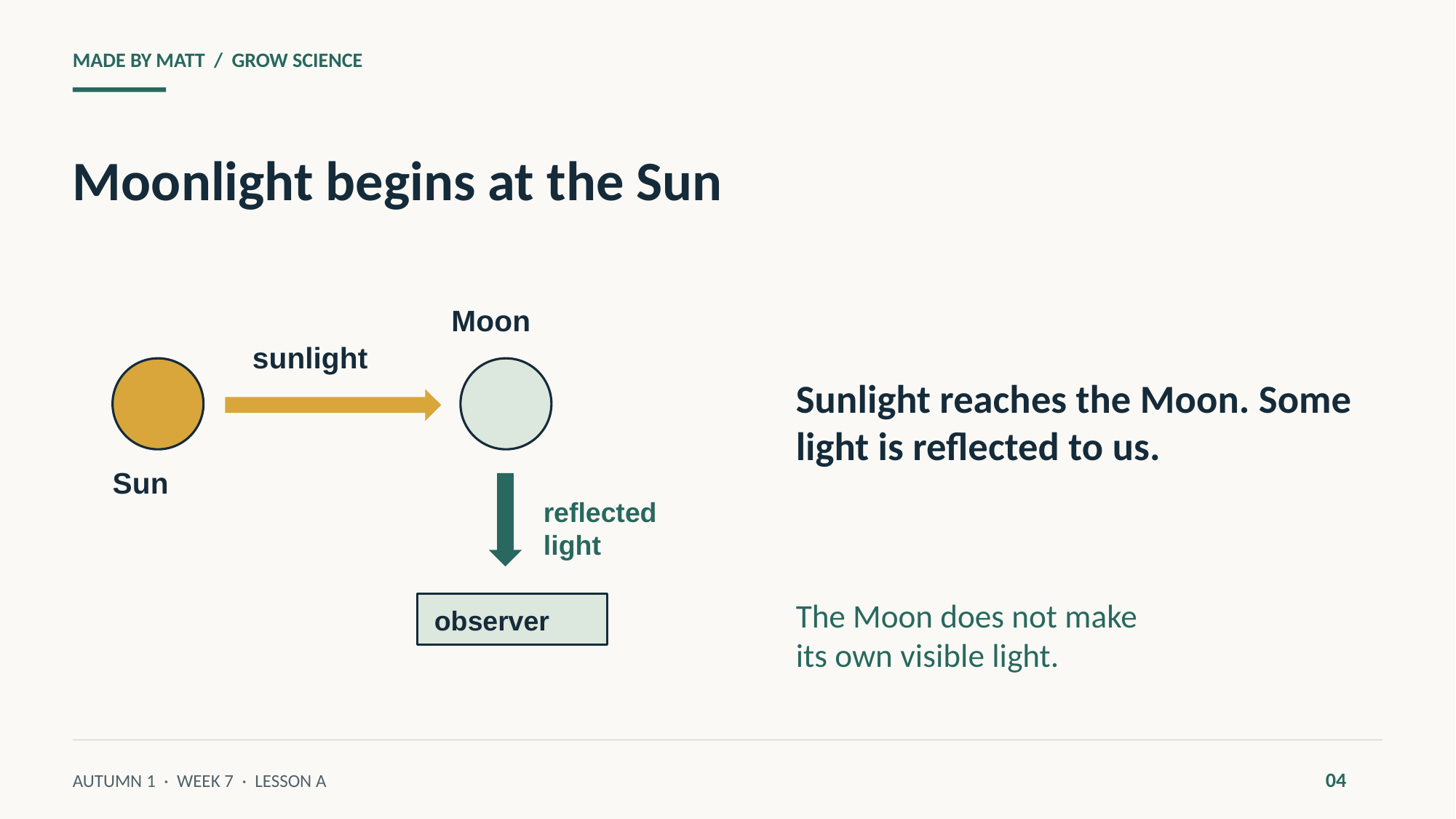

MADE BY MATT  /  GROW SCIENCE

Moonlight begins at the Sun
Sunlight reaches the Moon. Some light is reflected to us.
Moon
sunlight

Sun

reflected
light
The Moon does not make
its own visible light.

observer

04
AUTUMN 1  ·  WEEK 7  ·  LESSON A